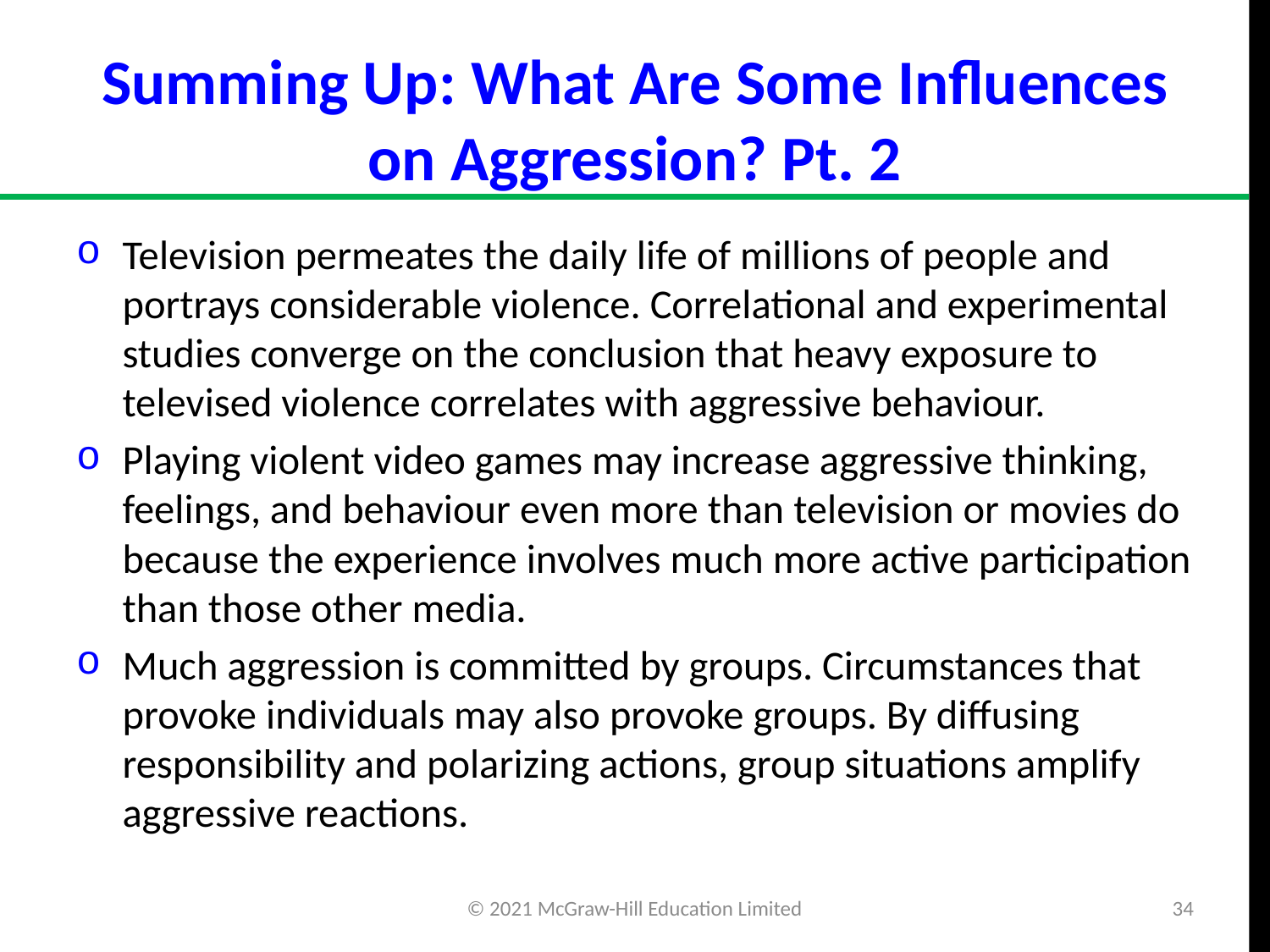

# Summing Up: What Are Some Influences on Aggression? Pt. 2
Television permeates the daily life of millions of people and portrays considerable violence. Correlational and experimental studies converge on the conclusion that heavy exposure to televised violence correlates with aggressive behaviour.
Playing violent video games may increase aggressive thinking, feelings, and behaviour even more than television or movies do because the experience involves much more active participation than those other media.
Much aggression is committed by groups. Circumstances that provoke individuals may also provoke groups. By diffusing responsibility and polarizing actions, group situations amplify aggressive reactions.
© 2021 McGraw-Hill Education Limited
34